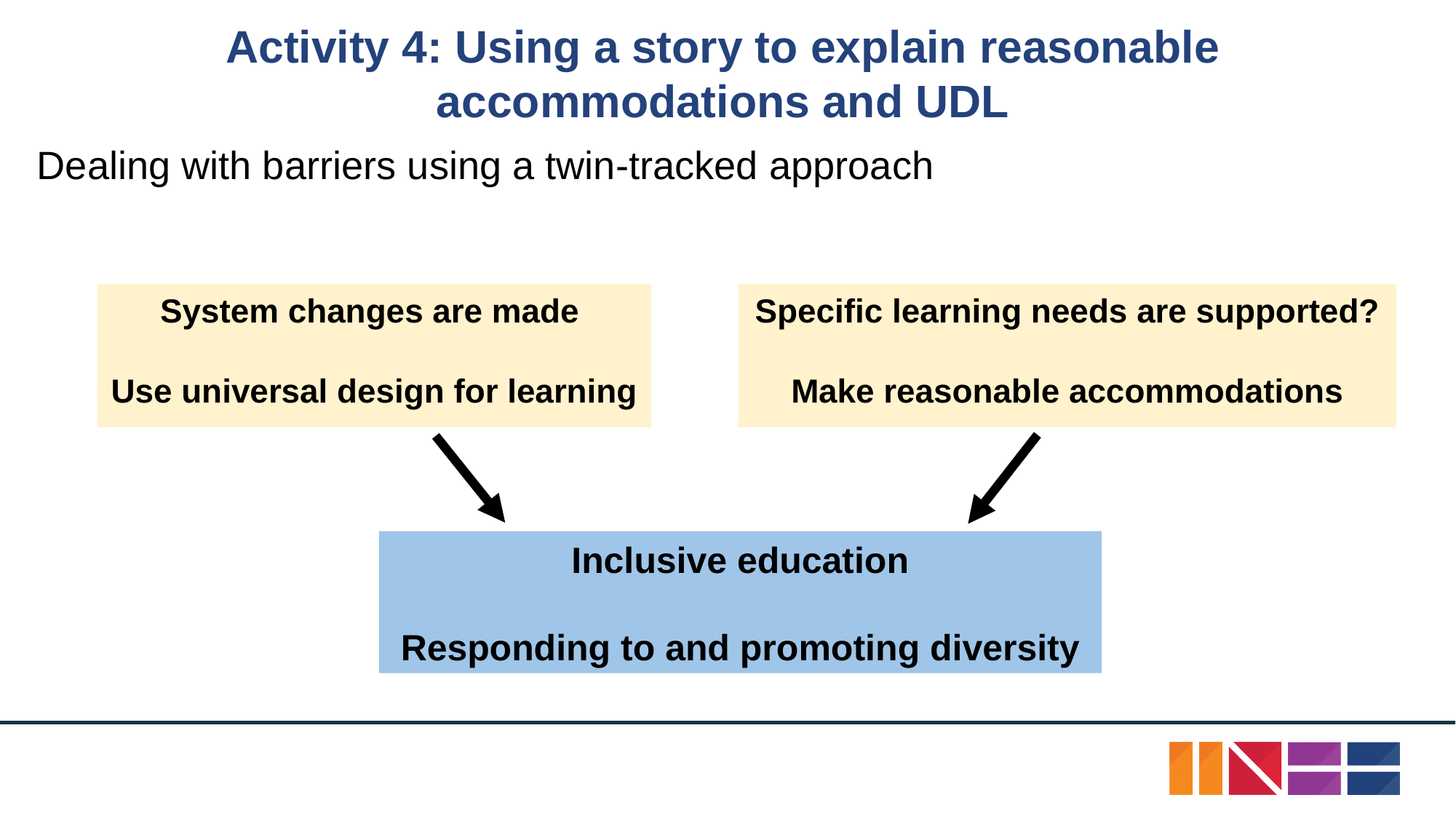

# Activity 4: Using a story to explain reasonable accommodations and UDL
Dealing with barriers using a twin-tracked approach
System changes are made

Use universal design for learning
Specific learning needs are supported?

Make reasonable accommodations
Inclusive education

Responding to and promoting diversity